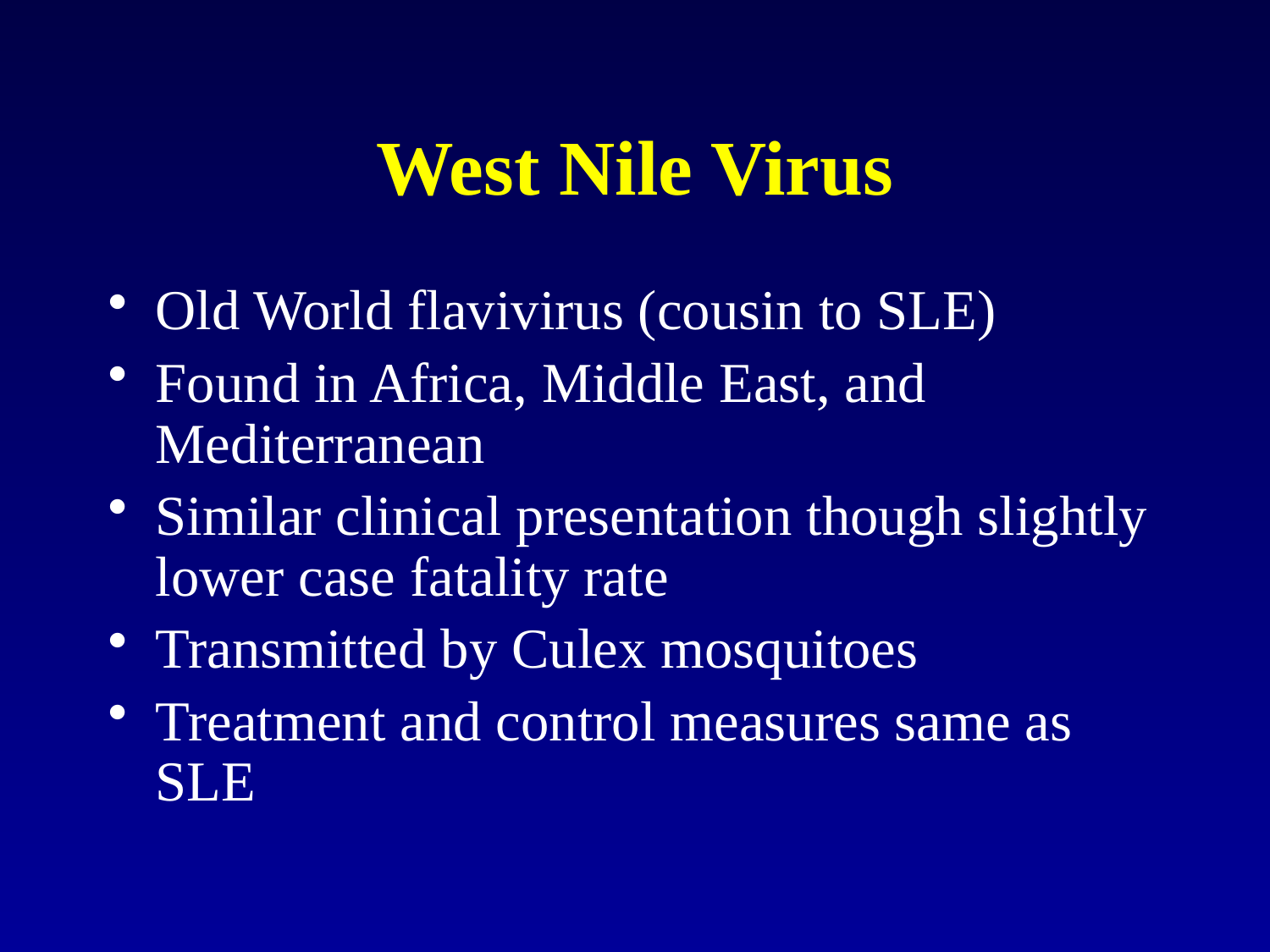

# West Nile Virus
Old World flavivirus (cousin to SLE)
Found in Africa, Middle East, and Mediterranean
Similar clinical presentation though slightly lower case fatality rate
Transmitted by Culex mosquitoes
Treatment and control measures same as SLE